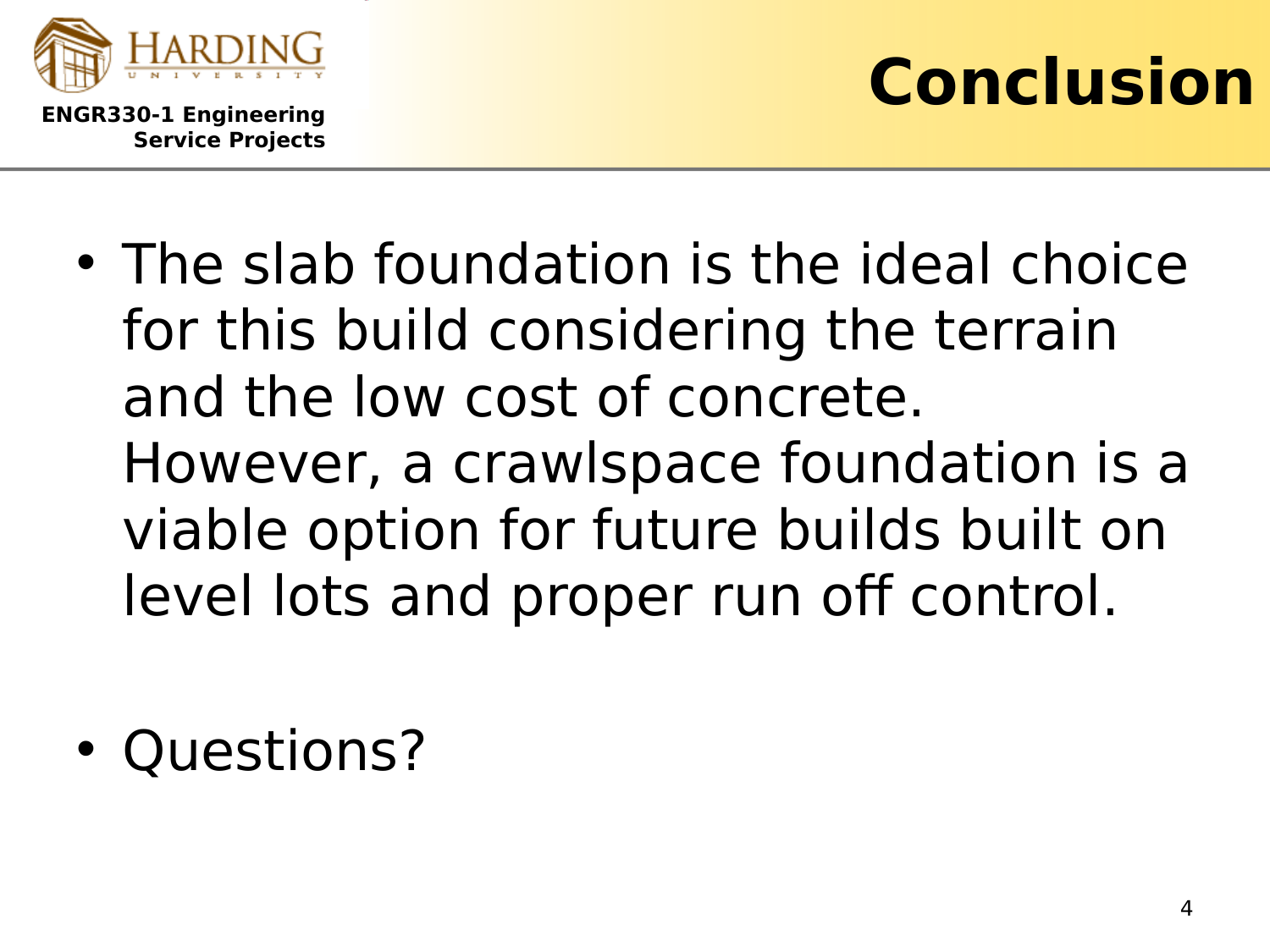

# Conclusion
The slab foundation is the ideal choice for this build considering the terrain and the low cost of concrete. However, a crawlspace foundation is a viable option for future builds built on level lots and proper run off control.

Questions?
4